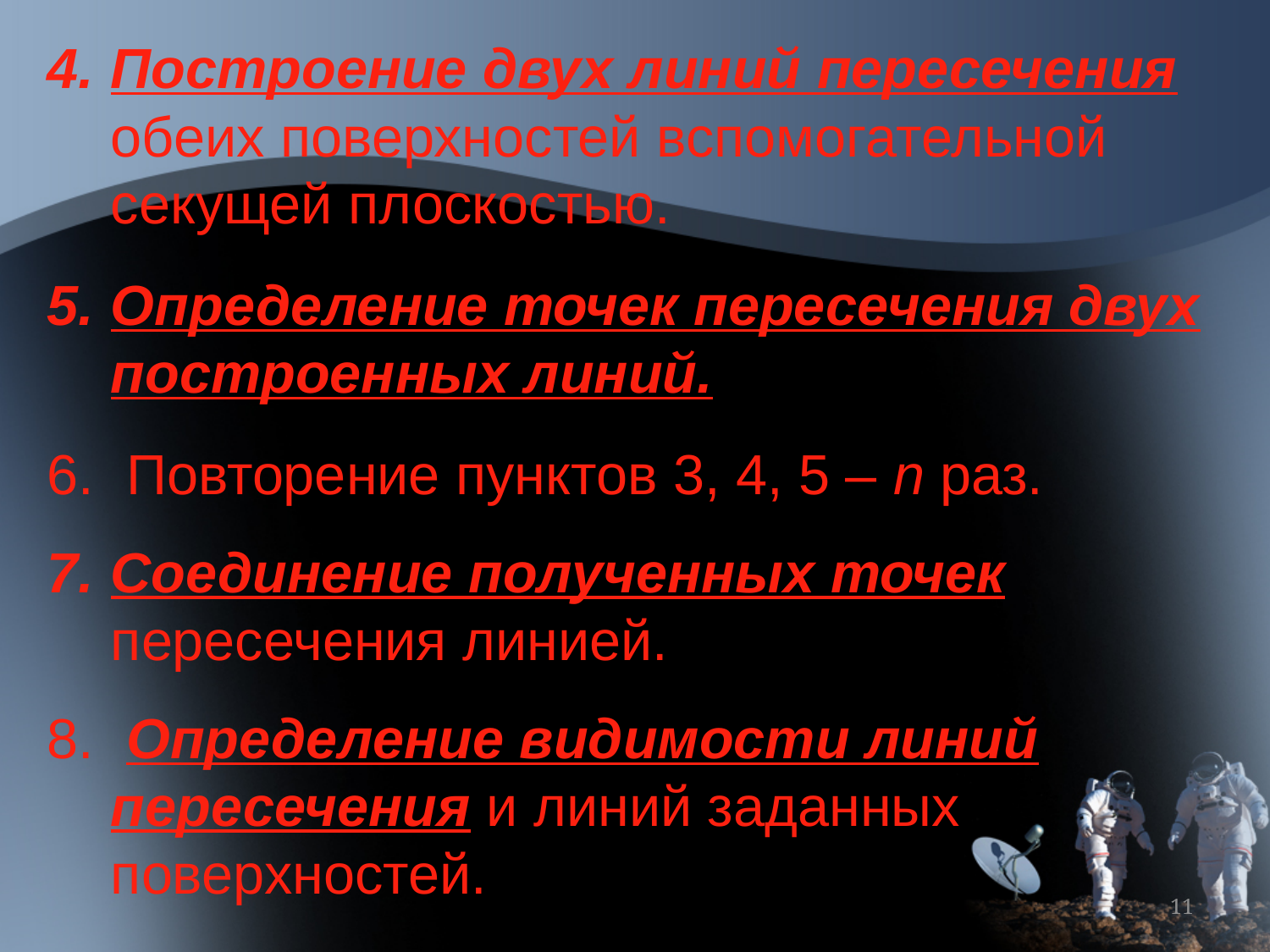

Построение двух линий пересечения обеих поверхностей вспомогательной секущей плоскостью.

Определение точек пересечения двух построенных линий.

 Повторение пунктов 3, 4, 5 – n раз.

Соединение полученных точек пересечения линией.

 Определение видимости линий пересечения и линий заданных поверхностей.
11